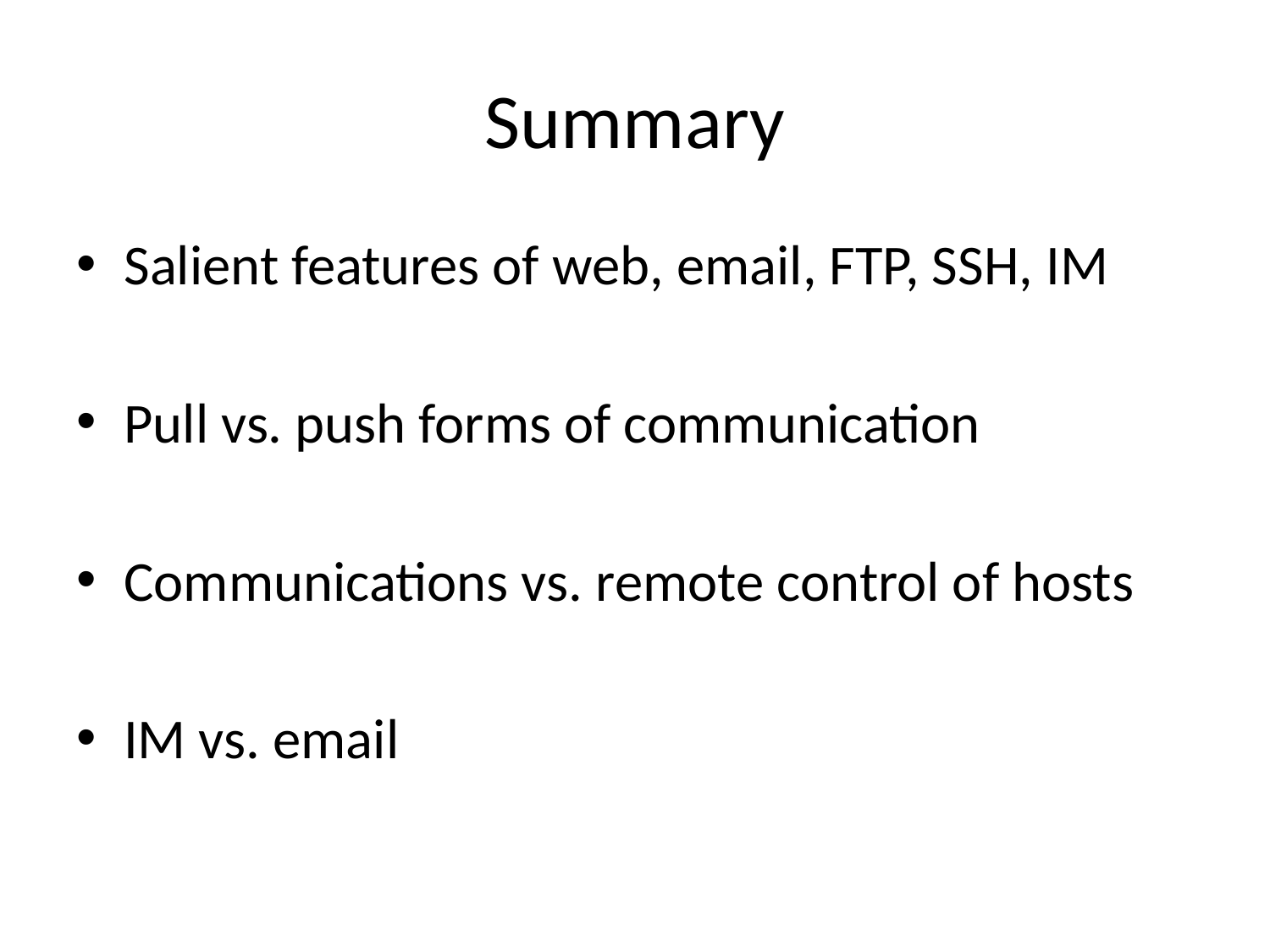

# Summary
Salient features of web, email, FTP, SSH, IM

Pull vs. push forms of communication

Communications vs. remote control of hosts

IM vs. email